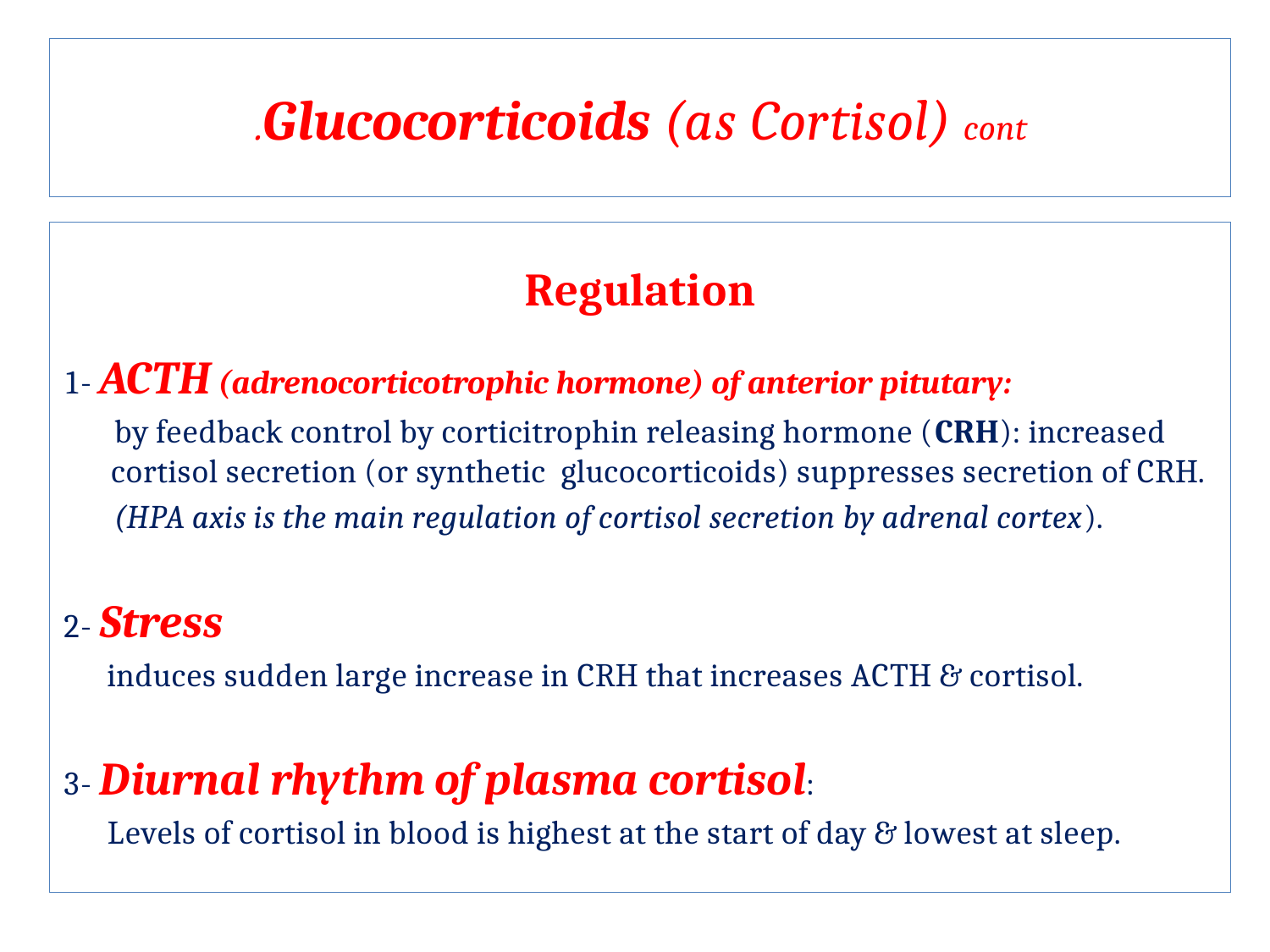

# Glucocorticoids (as Cortisol) cont.

Regulation

1- ACTH (adrenocorticotrophic hormone) of anterior pitutary:
       by feedback control by corticitrophin releasing hormone (CRH): increased cortisol secretion (or synthetic  glucocorticoids) suppresses secretion of CRH.
       (HPA axis is the main regulation of cortisol secretion by adrenal cortex).

2- Stress
      induces sudden large increase in CRH that increases ACTH & cortisol.

3- Diurnal rhythm of plasma cortisol:
      Levels of cortisol in blood is highest at the start of day & lowest at sleep.